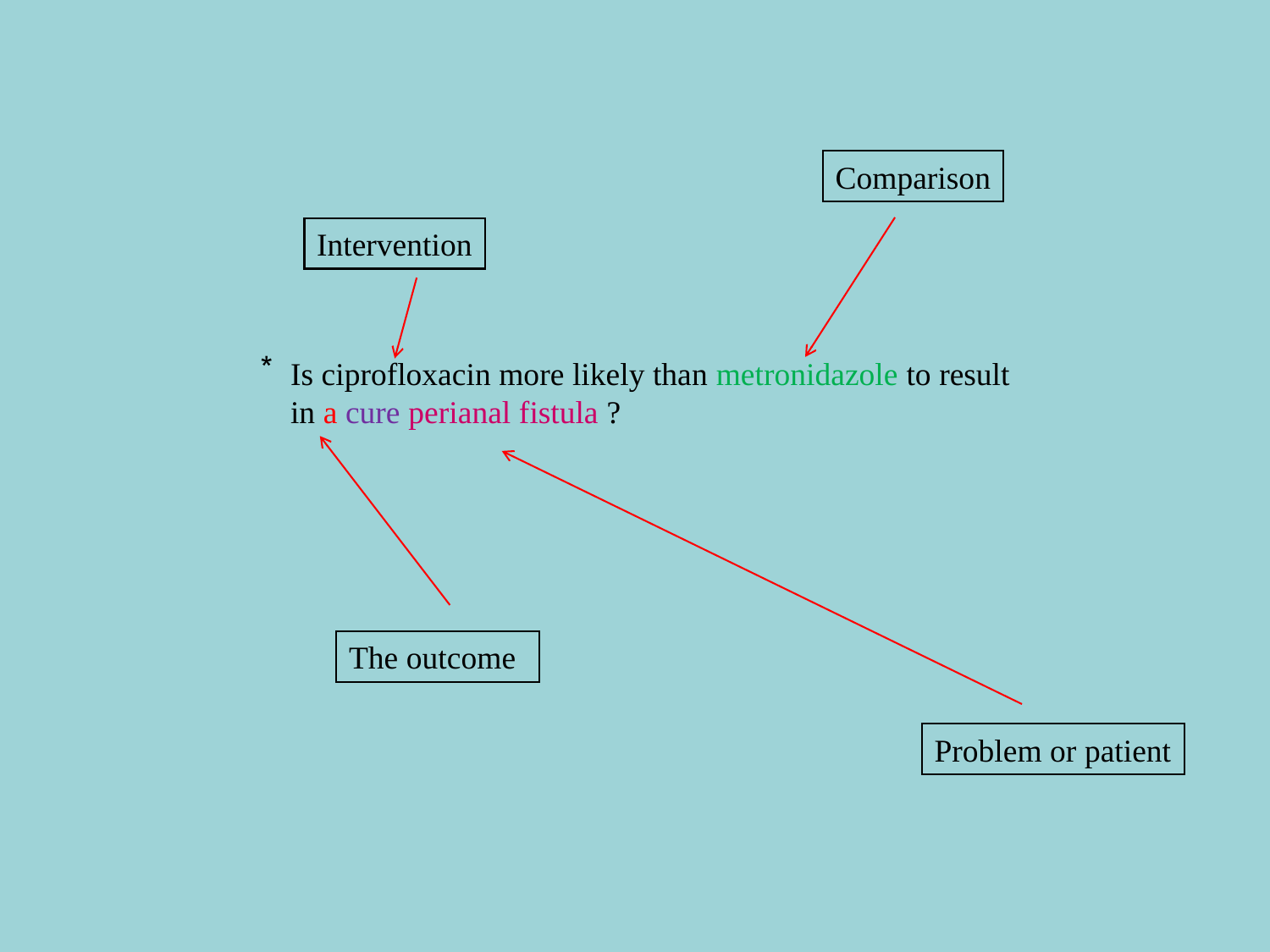

Comparison
Intervention
Is ciprofloxacin more likely than metronidazole to result in a cure perianal fistula ?
The outcome
Problem or patient